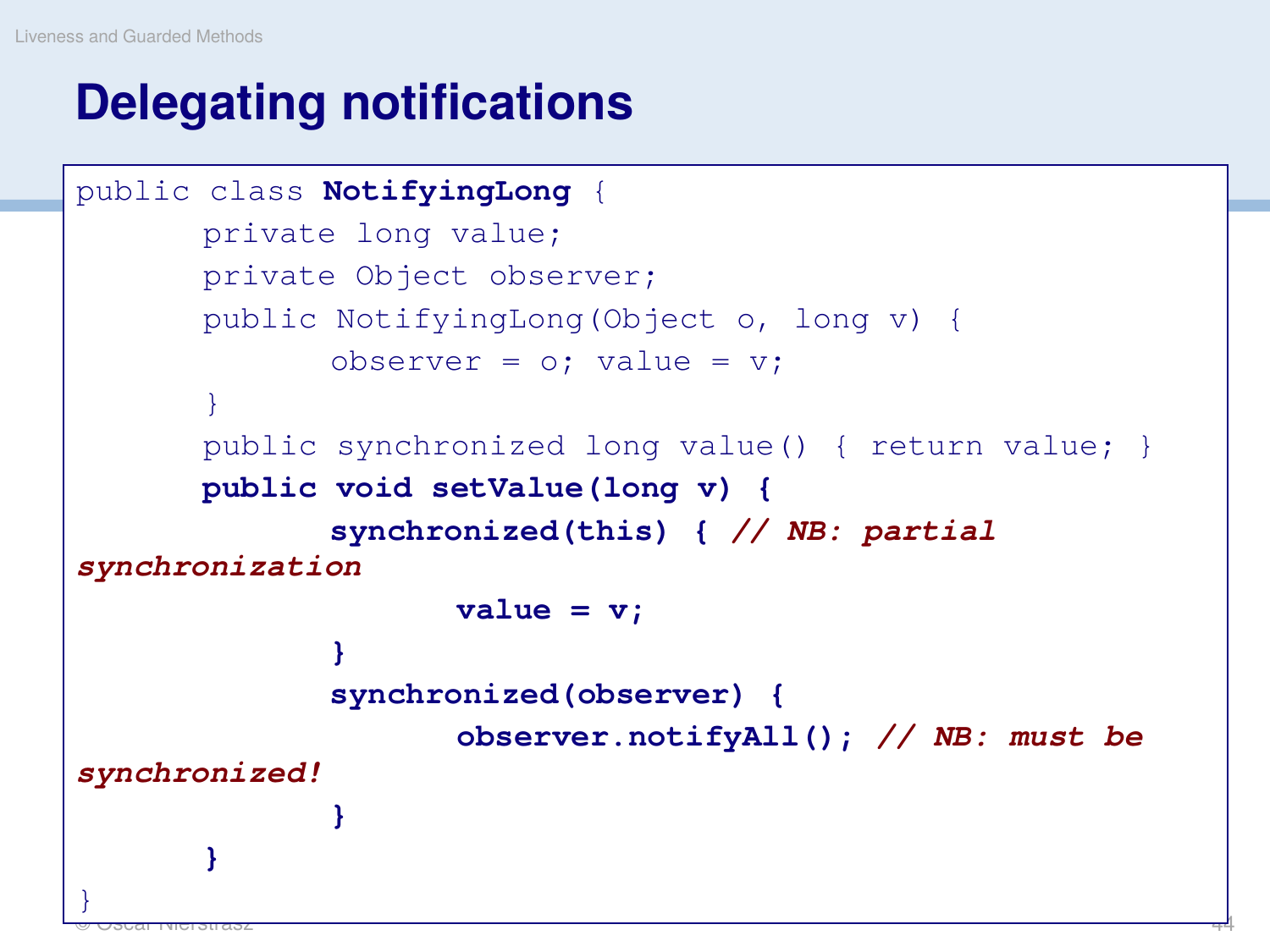

Liveness and Guarded Methods
# Delegating notifications
public class NotifyingLong {
	private long value;
	private Object observer;
	public NotifyingLong(Object o, long v) {
		observer = o; value = v;
	}
	public synchronized long value() { return value; }
	public void setValue(long v) {
		synchronized(this) { // NB: partial synchronization
			value = v;
		}
		synchronized(observer) {
			observer.notifyAll(); // NB: must be synchronized!
		}
	}
}
© Oscar Nierstrasz
44